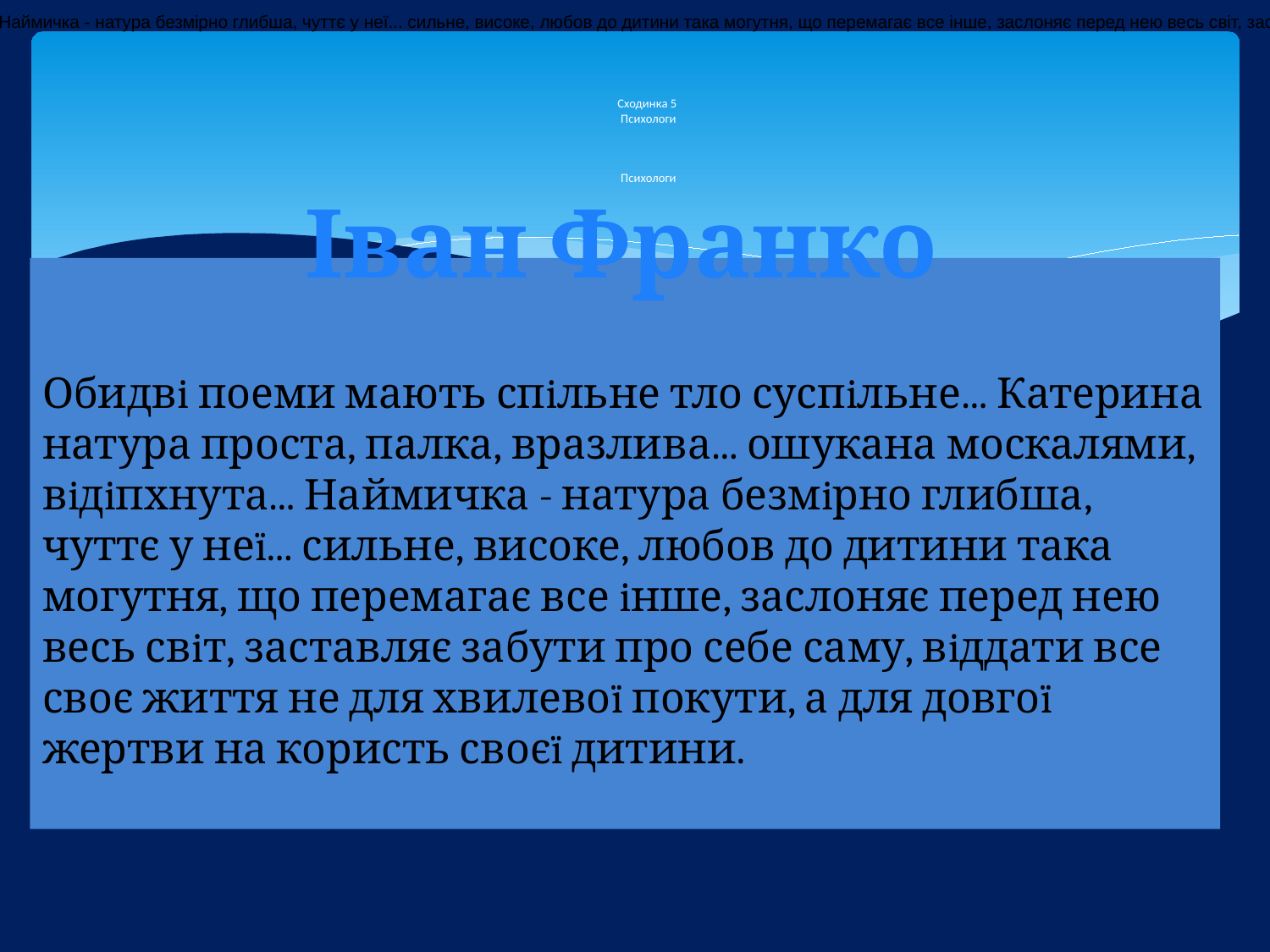

Обидвi поеми мають спiльне тло суспiльне... Катерина натура проста, палка, вразлива... ошукана москалями, вiдiпхнута... Наймичка - натура безмiрно глибша, чуттє у неï... сильне, високе, любов до дитини така могутня, що перемагає все iнше, заслоняє перед нею весь свiт, заставляє забути про себе саму, вiддати все своє життя не для хвилевоï покути, а для довгоï жертви на користь своєï дитини.
/. Франко.)
# Сходинка 5 Психологи Психологи
Іван Франко

Обидвi поеми мають спiльне тло суспiльне... Катерина натура проста, палка, вразлива... ошукана москалями, вiдiпхнута... Наймичка - натура безмiрно глибша, чуттє у неï... сильне, високе, любов до дитини така могутня, що перемагає все iнше, заслоняє перед нею весь свiт, заставляє забути про себе саму, вiддати все своє життя не для хвилевоï покути, а для довгоï жертви на користь своєï дитини.

Ознайомтеся з влучною порівняльною характеристикою, складеною І.. Франком. Доповніть її вашими роздумами у формі короткого есе